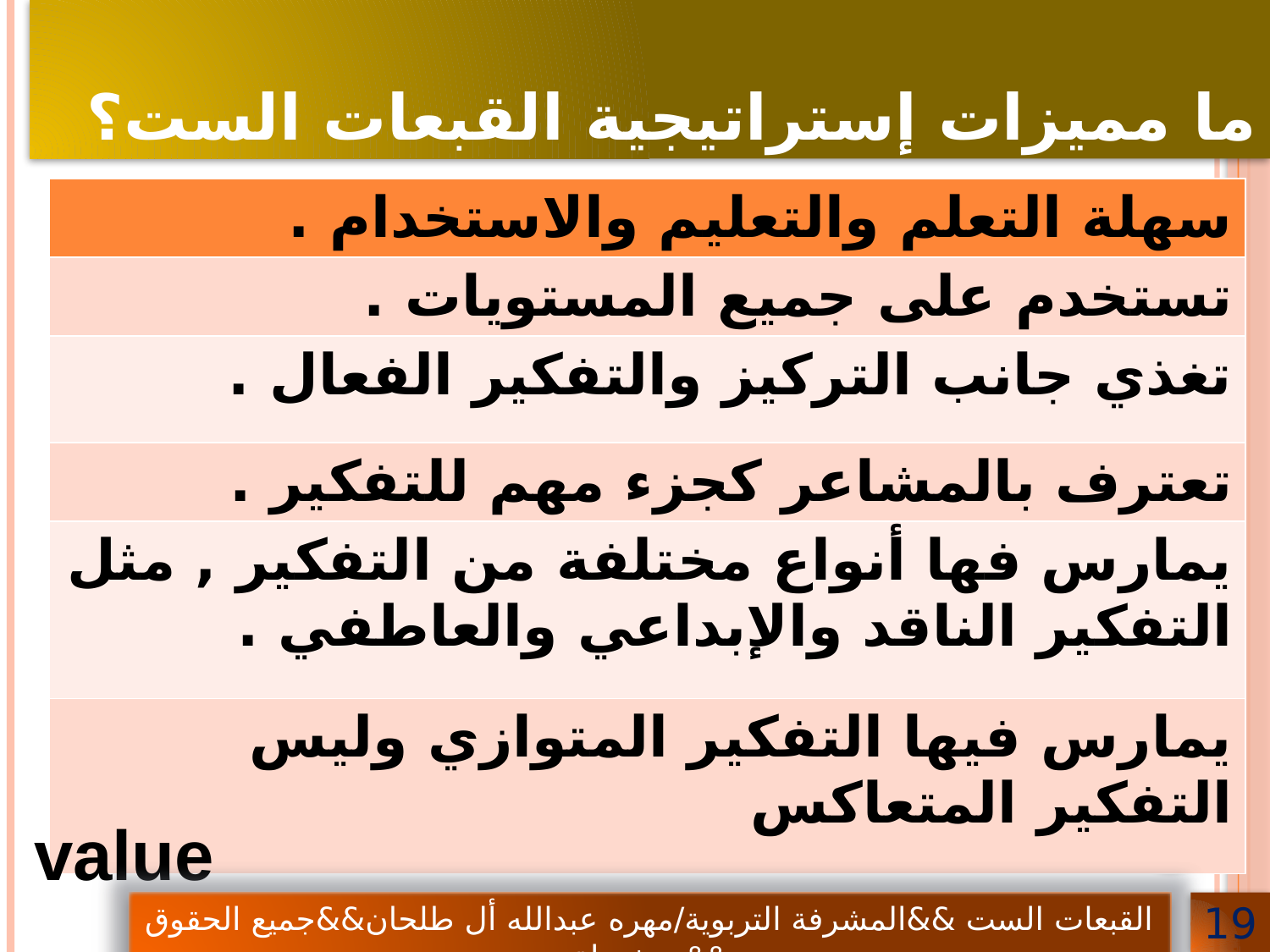

ما مميزات إستراتيجية القبعات الست؟
| سهلة التعلم والتعليم والاستخدام . |
| --- |
| تستخدم على جميع المستويات . |
| تغذي جانب التركيز والتفكير الفعال . |
| تعترف بالمشاعر كجزء مهم للتفكير . |
| يمارس فها أنواع مختلفة من التفكير , مثل التفكير الناقد والإبداعي والعاطفي . |
| يمارس فيها التفكير المتوازي وليس التفكير المتعاكس |
value
القبعات الست &&المشرفة التربوية/مهره عبدالله أل طلحان&&جميع الحقوق محفوظة&&
19